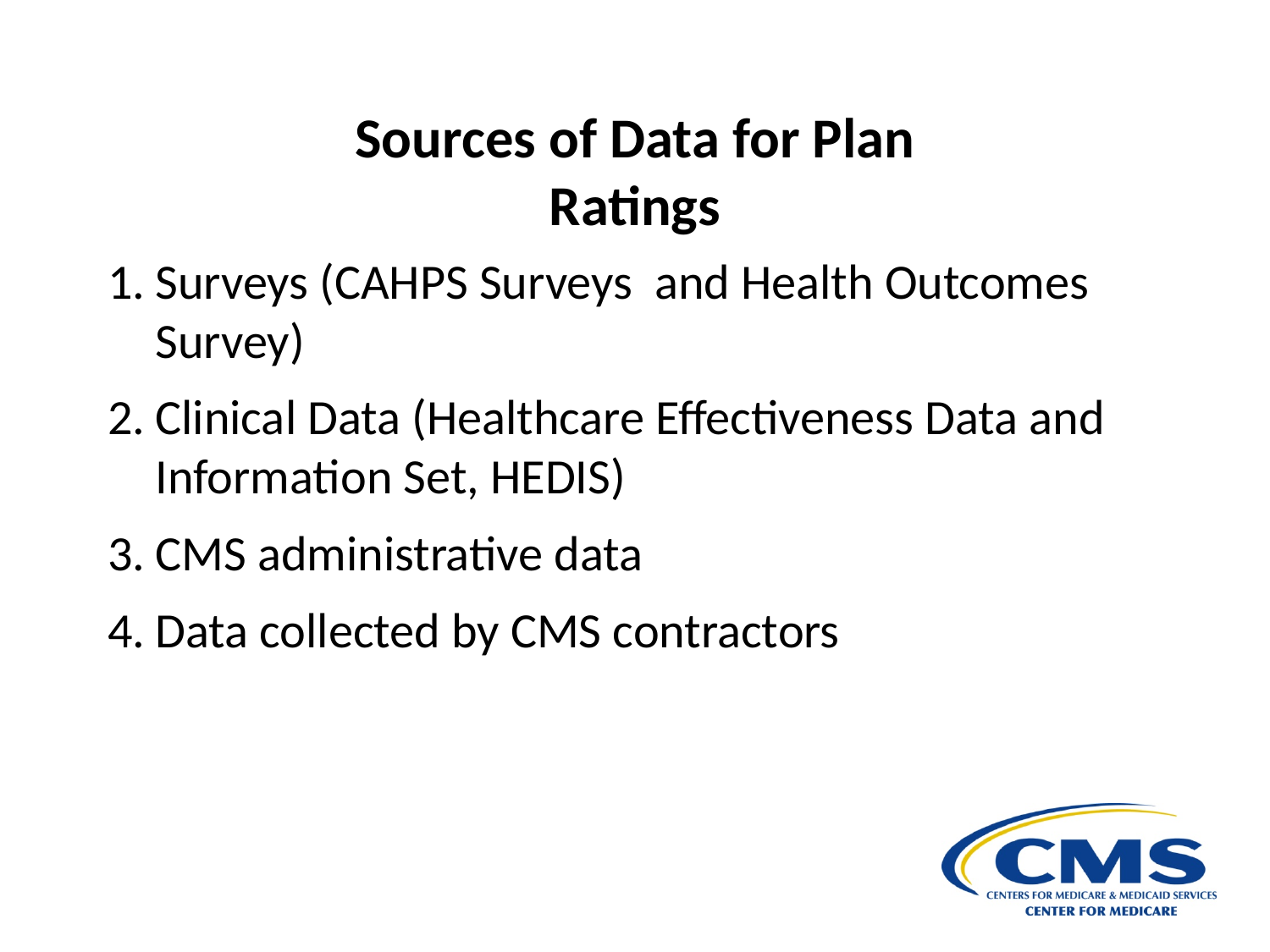

Sources of Data for Plan Ratings
Surveys (CAHPS Surveys  and Health Outcomes Survey)
Clinical Data (Healthcare Effectiveness Data and Information Set, HEDIS)
CMS administrative data
Data collected by CMS contractors